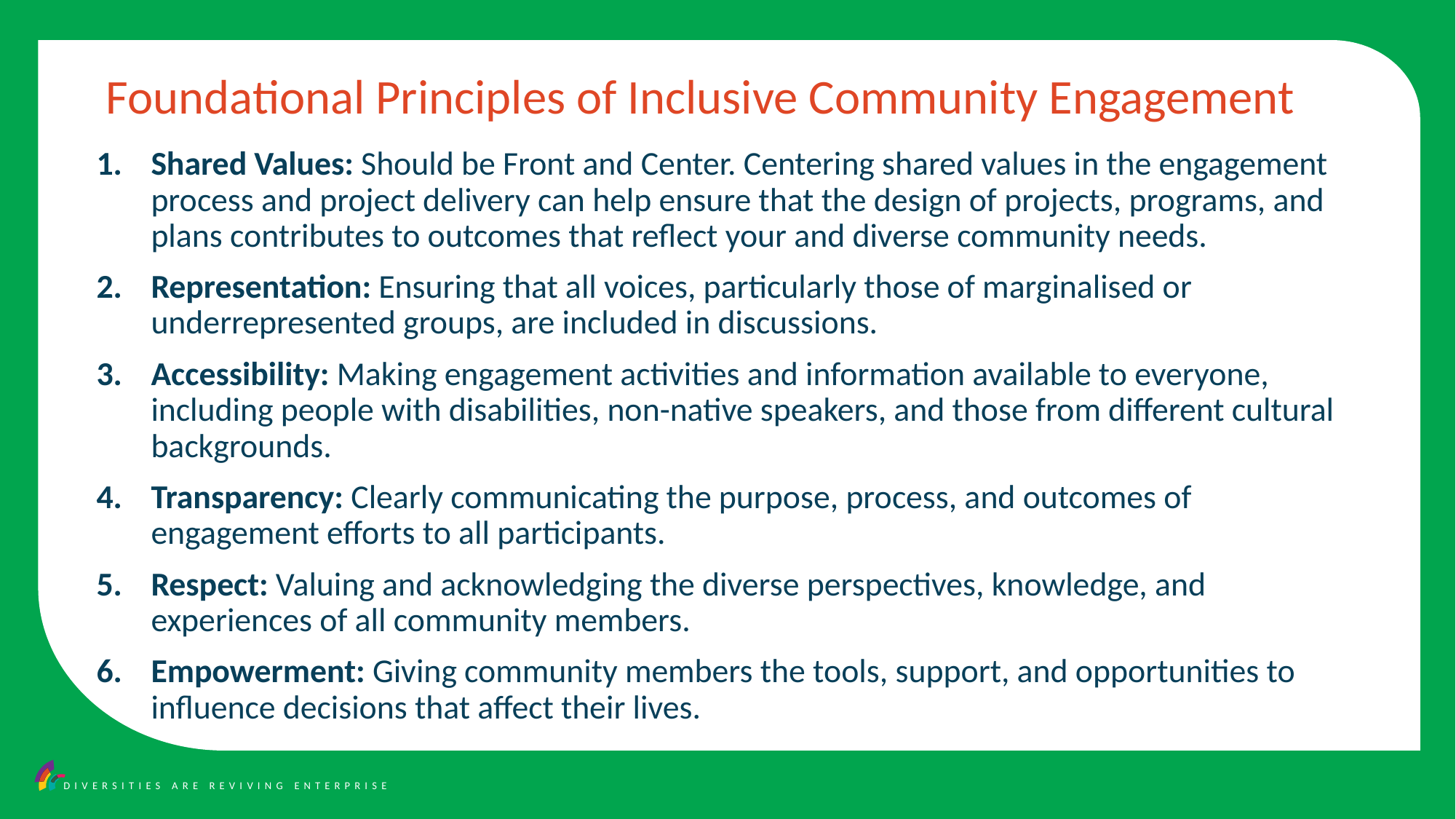

Foundational Principles of Inclusive Community Engagement

Shared Values: Should be Front and Center. Centering shared values in the engagement process and project delivery can help ensure that the design of projects, programs, and plans contributes to outcomes that reflect your and diverse community needs.
Representation: Ensuring that all voices, particularly those of marginalised or underrepresented groups, are included in discussions.
Accessibility: Making engagement activities and information available to everyone, including people with disabilities, non-native speakers, and those from different cultural backgrounds.
Transparency: Clearly communicating the purpose, process, and outcomes of engagement efforts to all participants.
Respect: Valuing and acknowledging the diverse perspectives, knowledge, and experiences of all community members.
Empowerment: Giving community members the tools, support, and opportunities to influence decisions that affect their lives.